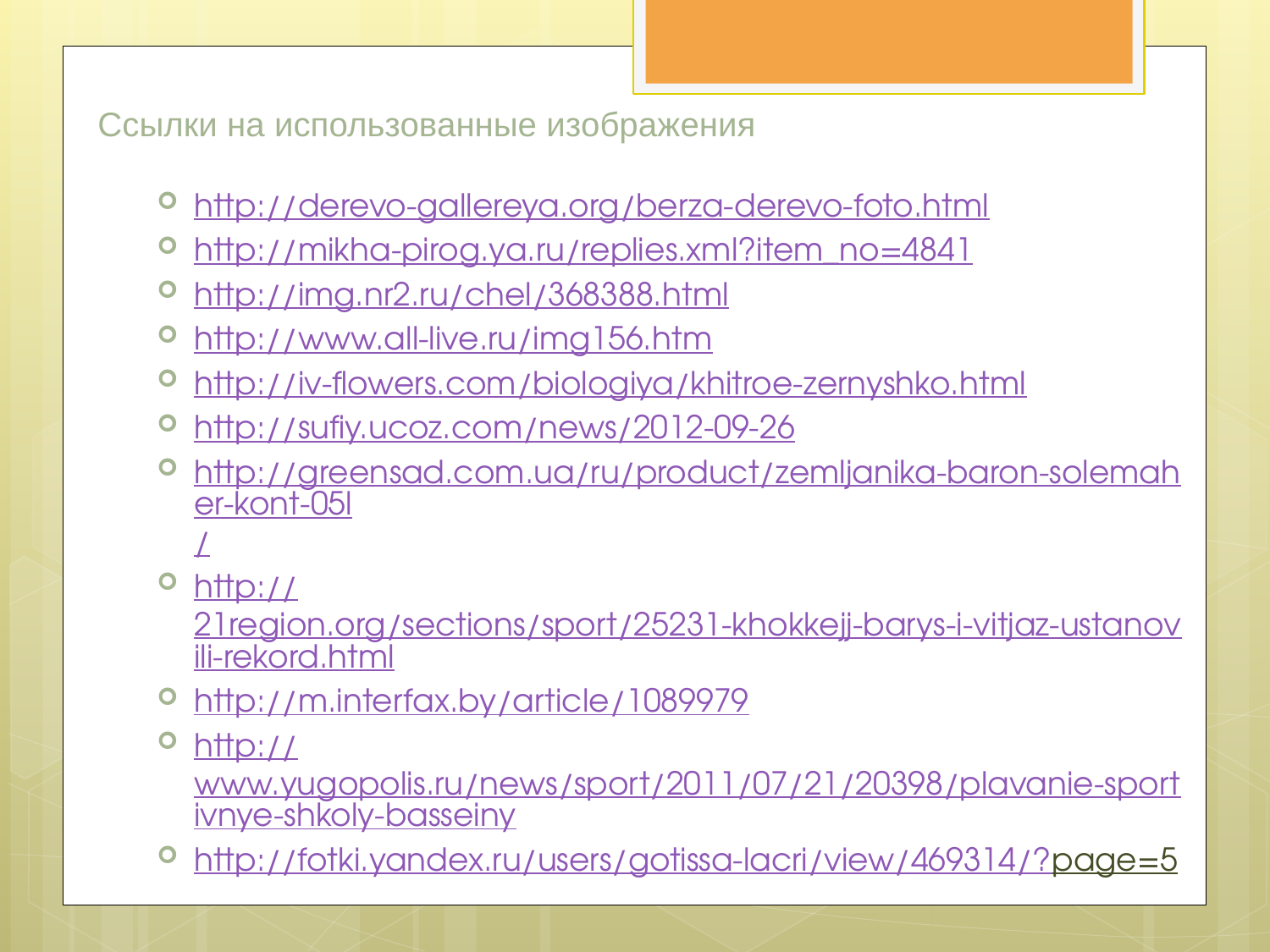

# Ссылки на использованные изображения
http://derevo-gallereya.org/berza-derevo-foto.html
http://mikha-pirog.ya.ru/replies.xml?item_no=4841
http://img.nr2.ru/chel/368388.html
http://www.all-live.ru/img156.htm
http://iv-flowers.com/biologiya/khitroe-zernyshko.html
http://sufiy.ucoz.com/news/2012-09-26
http://greensad.com.ua/ru/product/zemljanika-baron-solemaher-kont-05l/
http://21region.org/sections/sport/25231-khokkejj-barys-i-vitjaz-ustanovili-rekord.html
http://m.interfax.by/article/1089979
http://www.yugopolis.ru/news/sport/2011/07/21/20398/plavanie-sportivnye-shkoly-basseiny
http://fotki.yandex.ru/users/gotissa-lacri/view/469314/?page=5